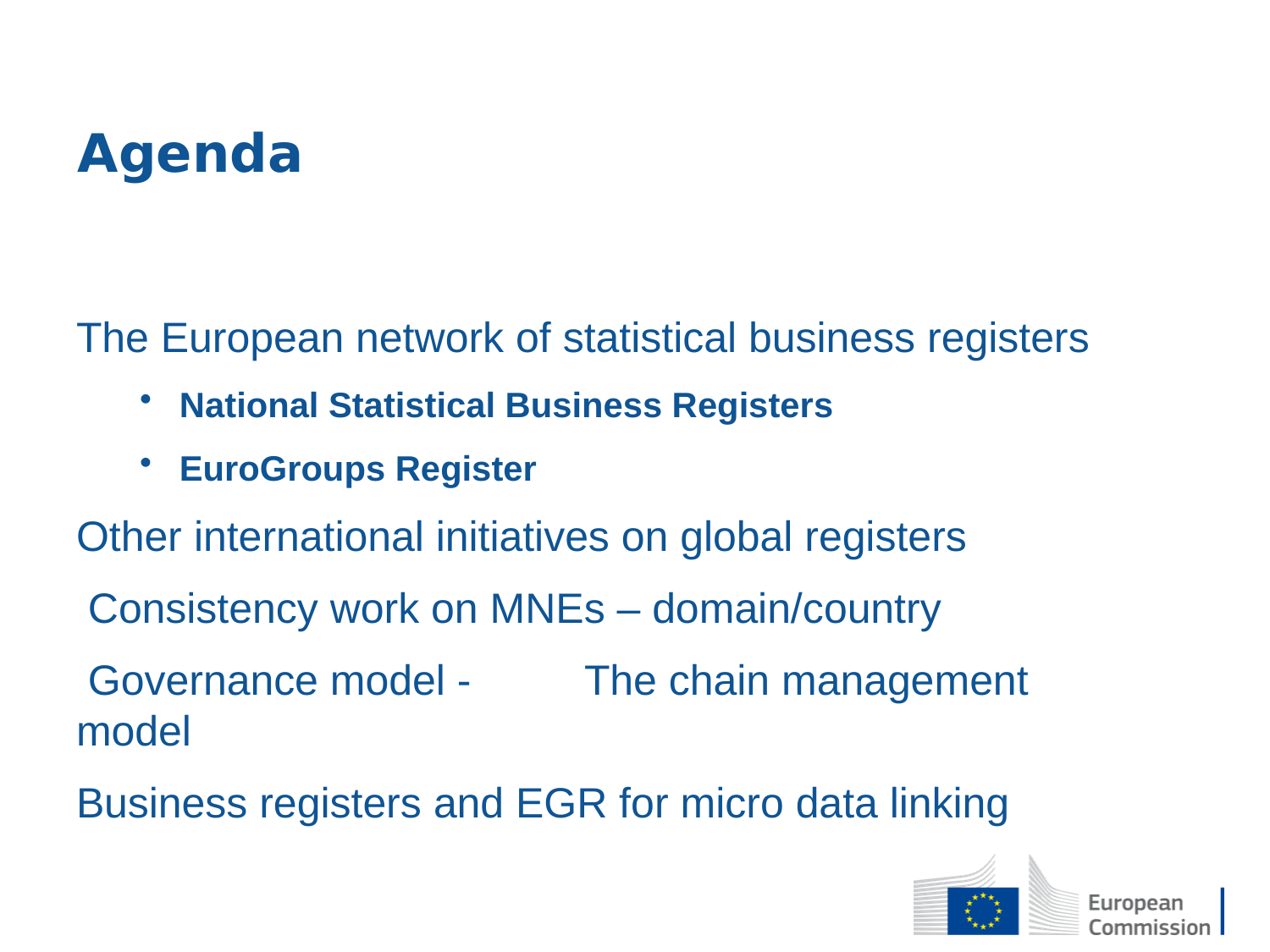

# Agenda
The European network of statistical business registers
National Statistical Business Registers
EuroGroups Register
Other international initiatives on global registers
 Consistency work on MNEs – domain/country
 Governance model - 	The chain management model
Business registers and EGR for micro data linking